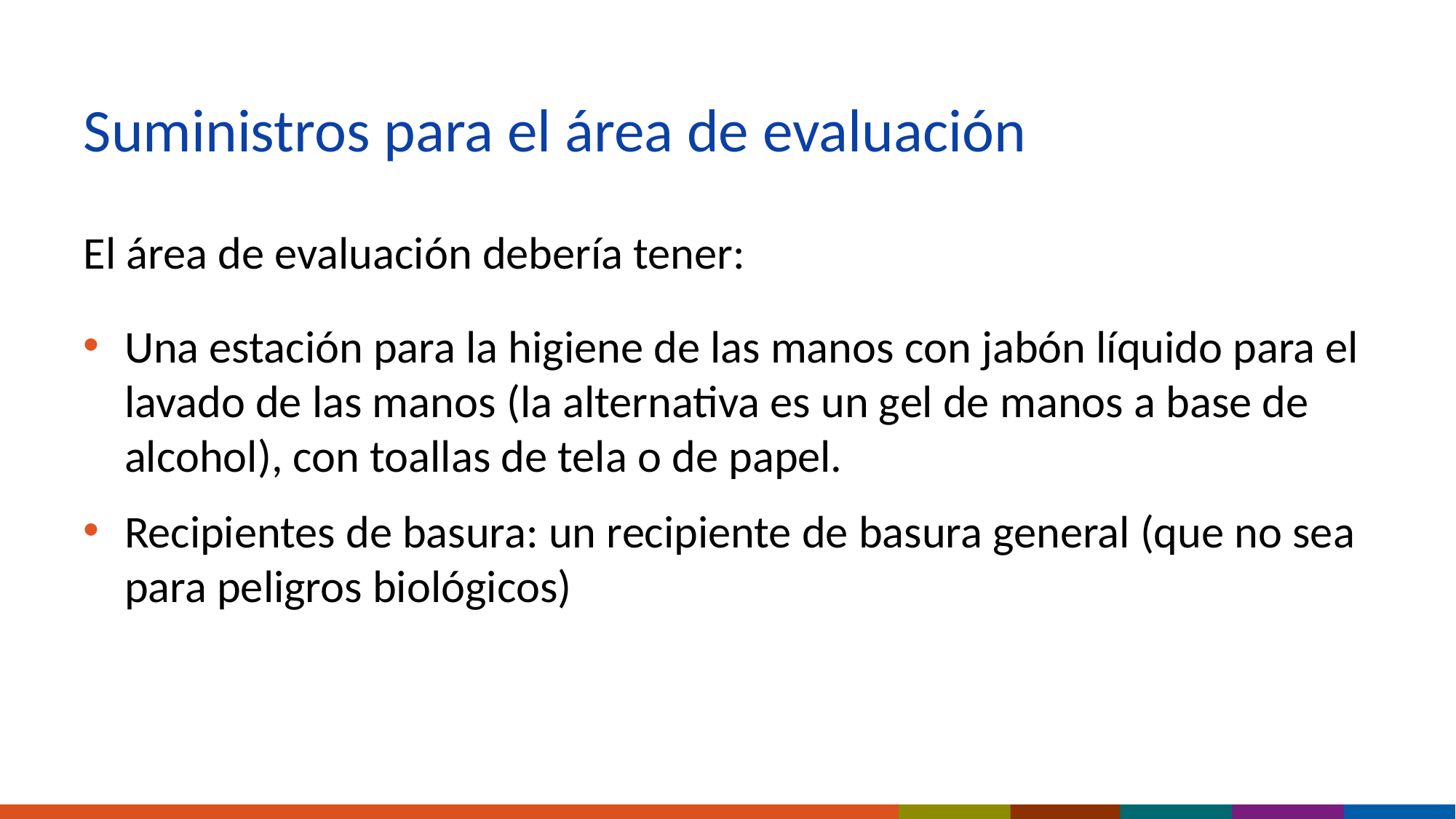

# Suministros para el área de evaluación
El área de evaluación debería tener:
Una estación para la higiene de las manos con jabón líquido para el lavado de las manos (la alternativa es un gel de manos a base de alcohol), con toallas de tela o de papel.
Recipientes de basura: un recipiente de basura general (que no sea para peligros biológicos)